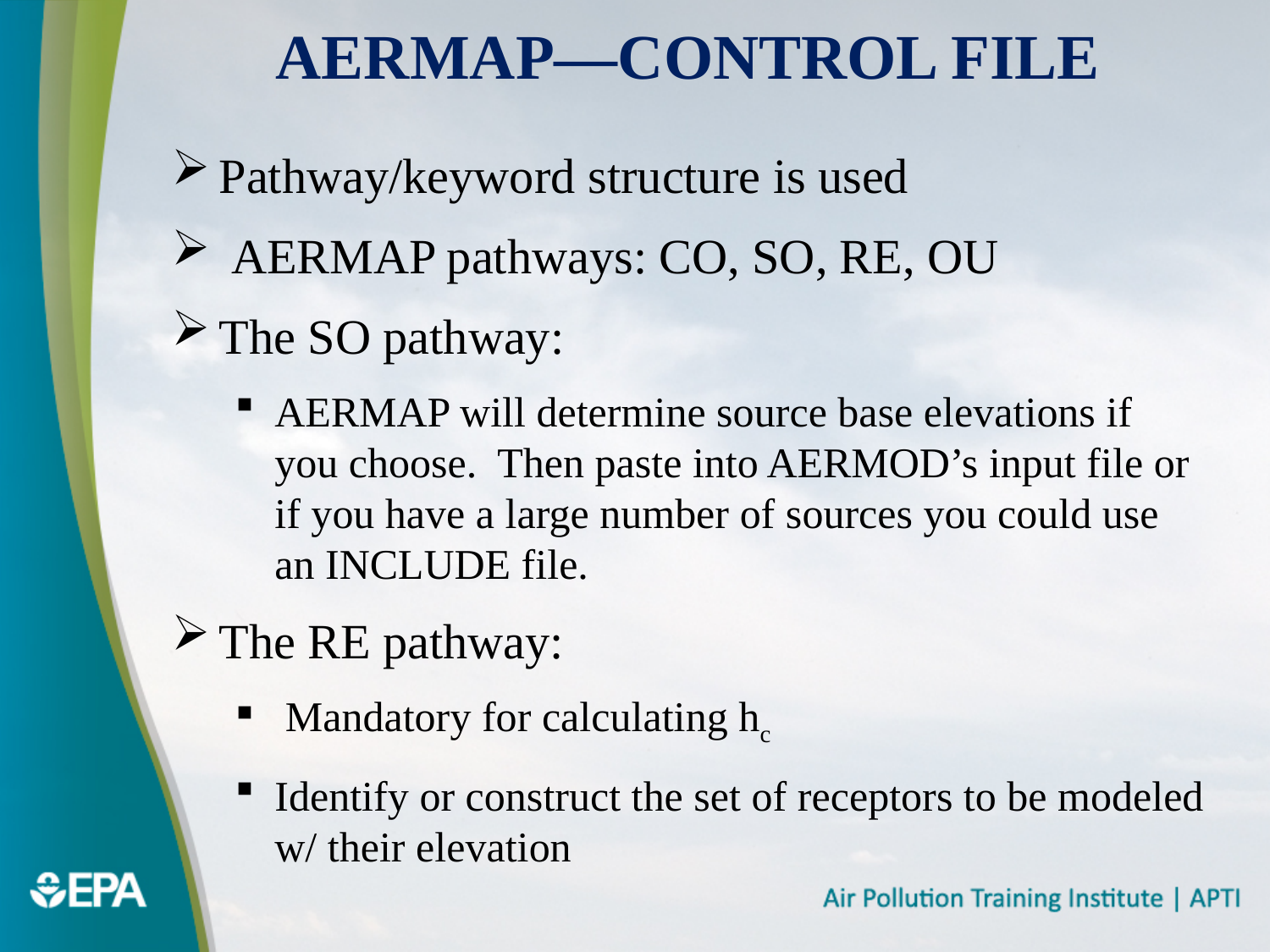

# AERMAP—Control File
Pathway/keyword structure is used
 AERMAP pathways: CO, SO, RE, OU
The SO pathway:
AERMAP will determine source base elevations if you choose.  Then paste into AERMOD’s input file or if you have a large number of sources you could use an INCLUDE file.
The RE pathway:
 Mandatory for calculating hc
Identify or construct the set of receptors to be modeled w/ their elevation